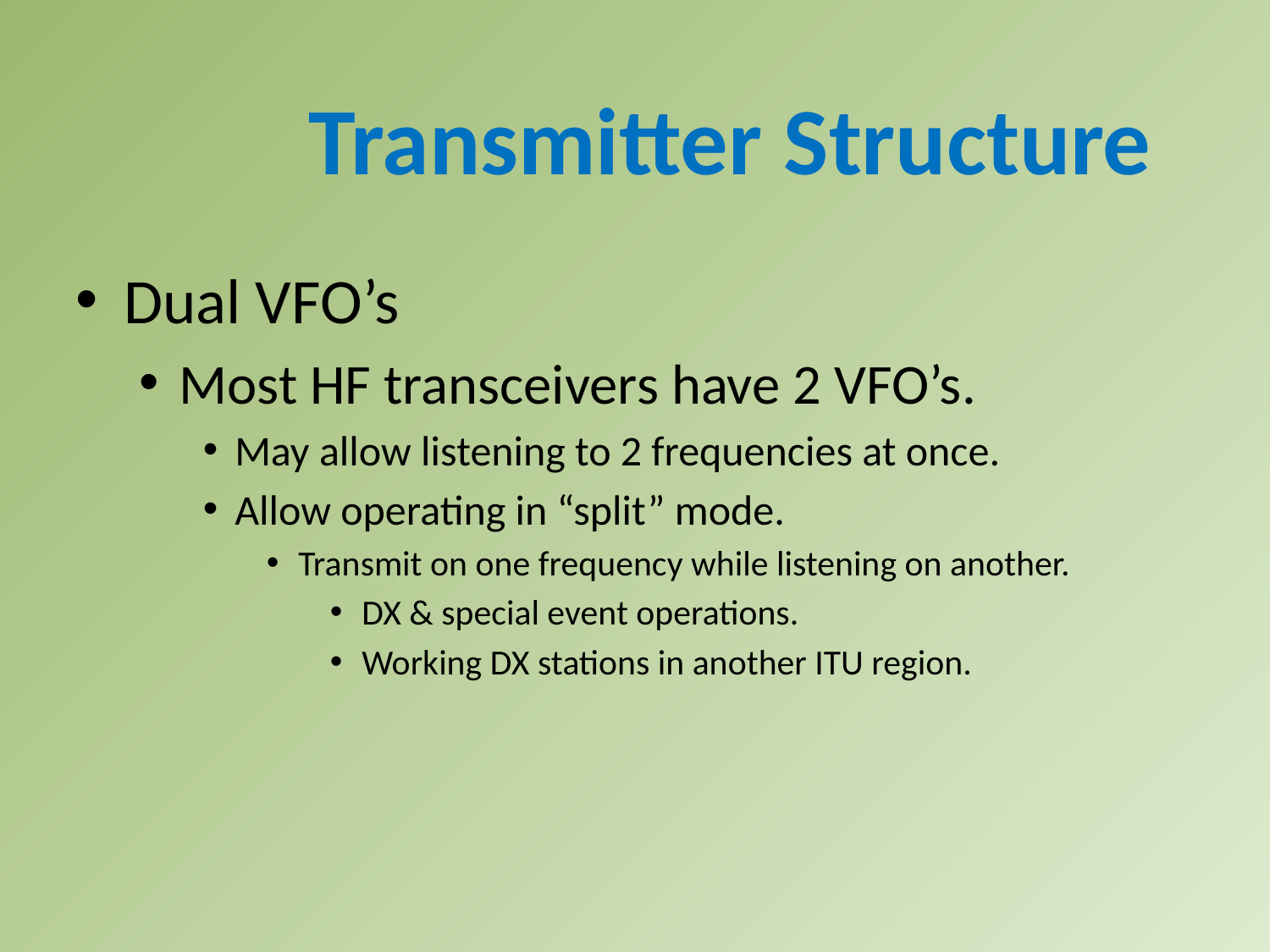

Transmitter Structure
Dual VFO’s
Most HF transceivers have 2 VFO’s.
May allow listening to 2 frequencies at once.
Allow operating in “split” mode.
Transmit on one frequency while listening on another.
DX & special event operations.
Working DX stations in another ITU region.